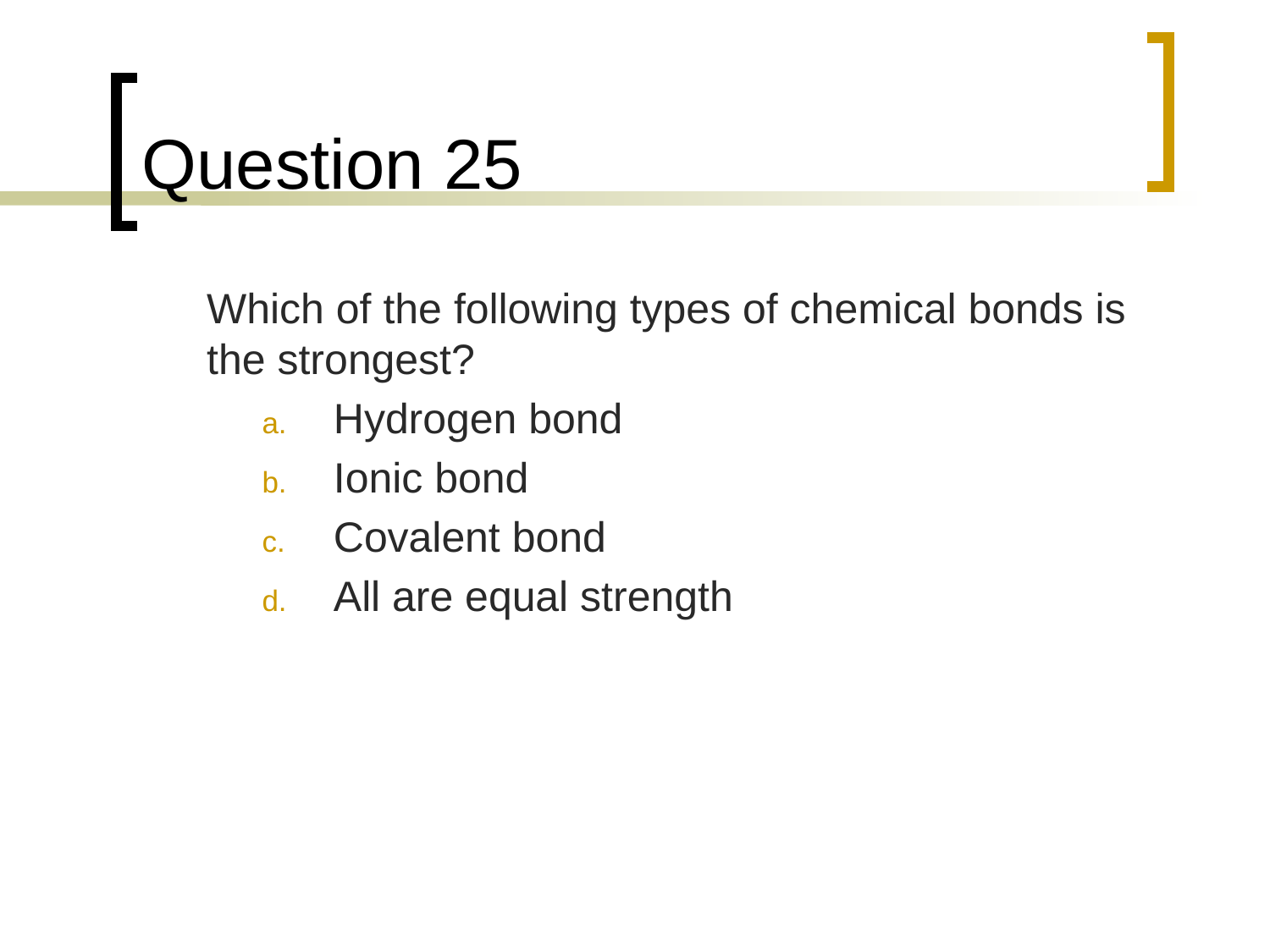

# Question 25
	Which of the following types of chemical bonds is the strongest?
Hydrogen bond
Ionic bond
Covalent bond
All are equal strength